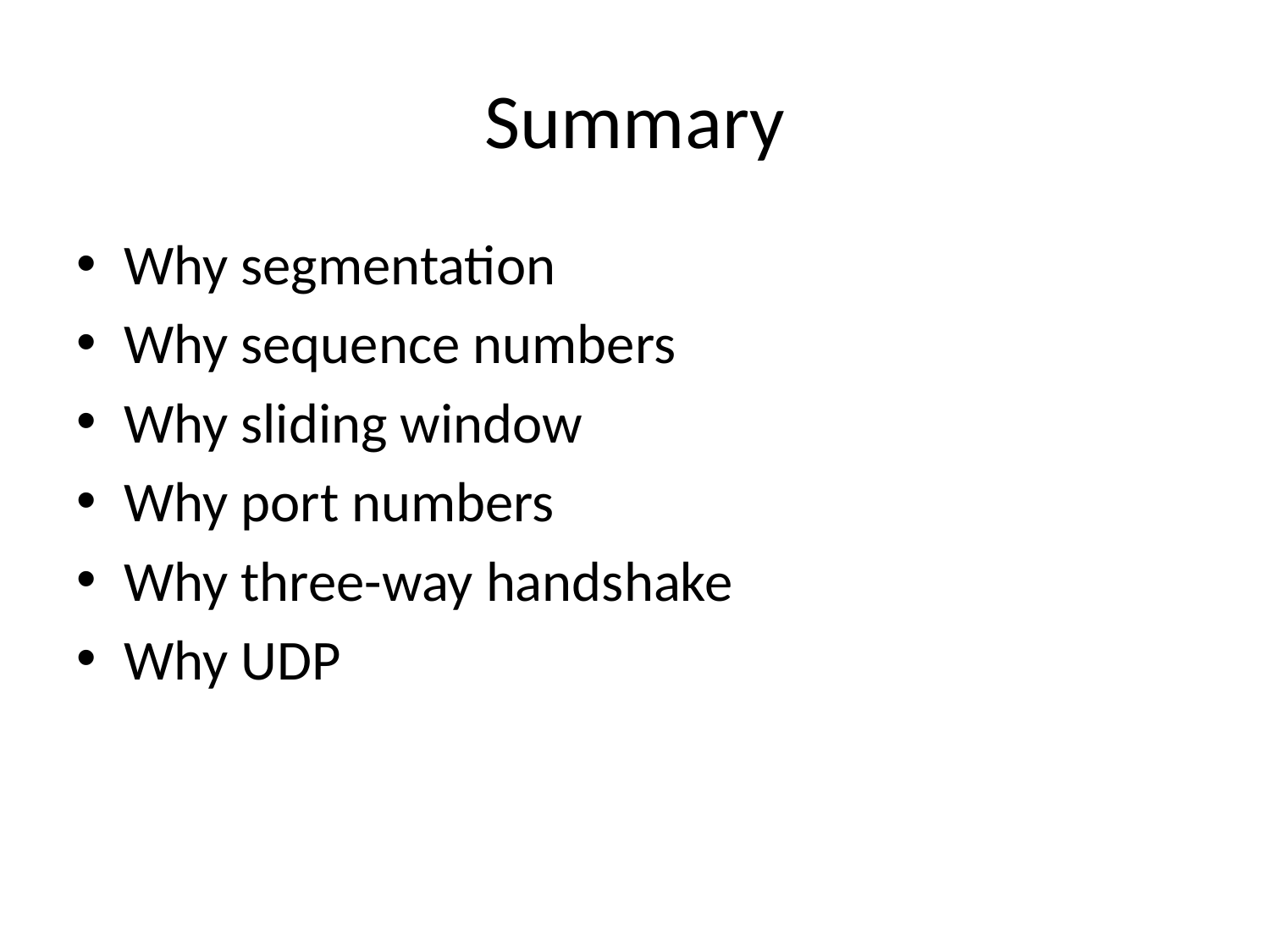

# Summary
Why segmentation
Why sequence numbers
Why sliding window
Why port numbers
Why three-way handshake
Why UDP